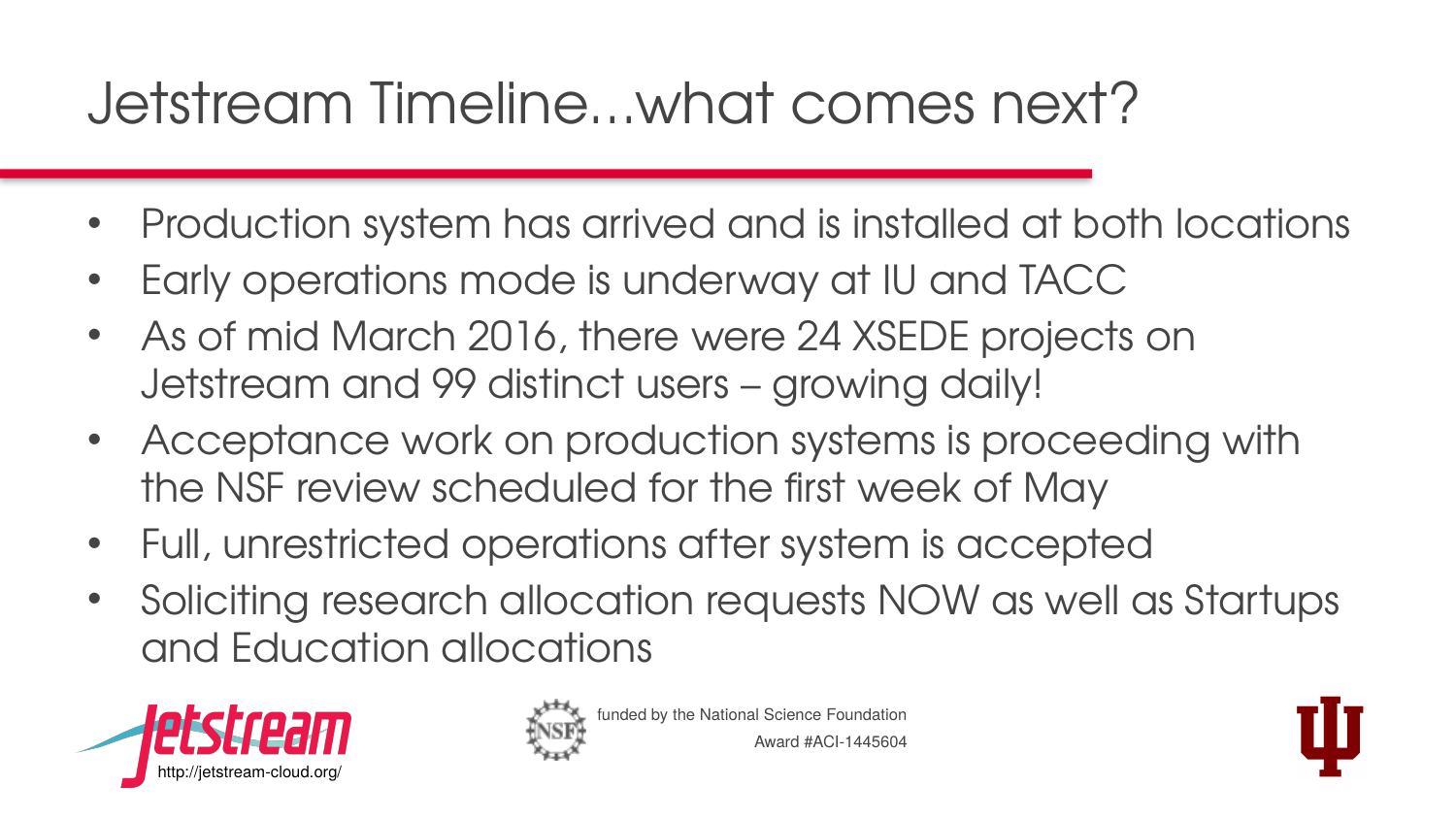

# Jetstream Timeline…what comes next?
Production system has arrived and is installed at both locations
Early operations mode is underway at IU and TACC
As of mid March 2016, there were 24 XSEDE projects on Jetstream and 99 distinct users – growing daily!
Acceptance work on production systems is proceeding with the NSF review scheduled for the first week of May
Full, unrestricted operations after system is accepted
Soliciting research allocation requests NOW as well as Startups and Education allocations